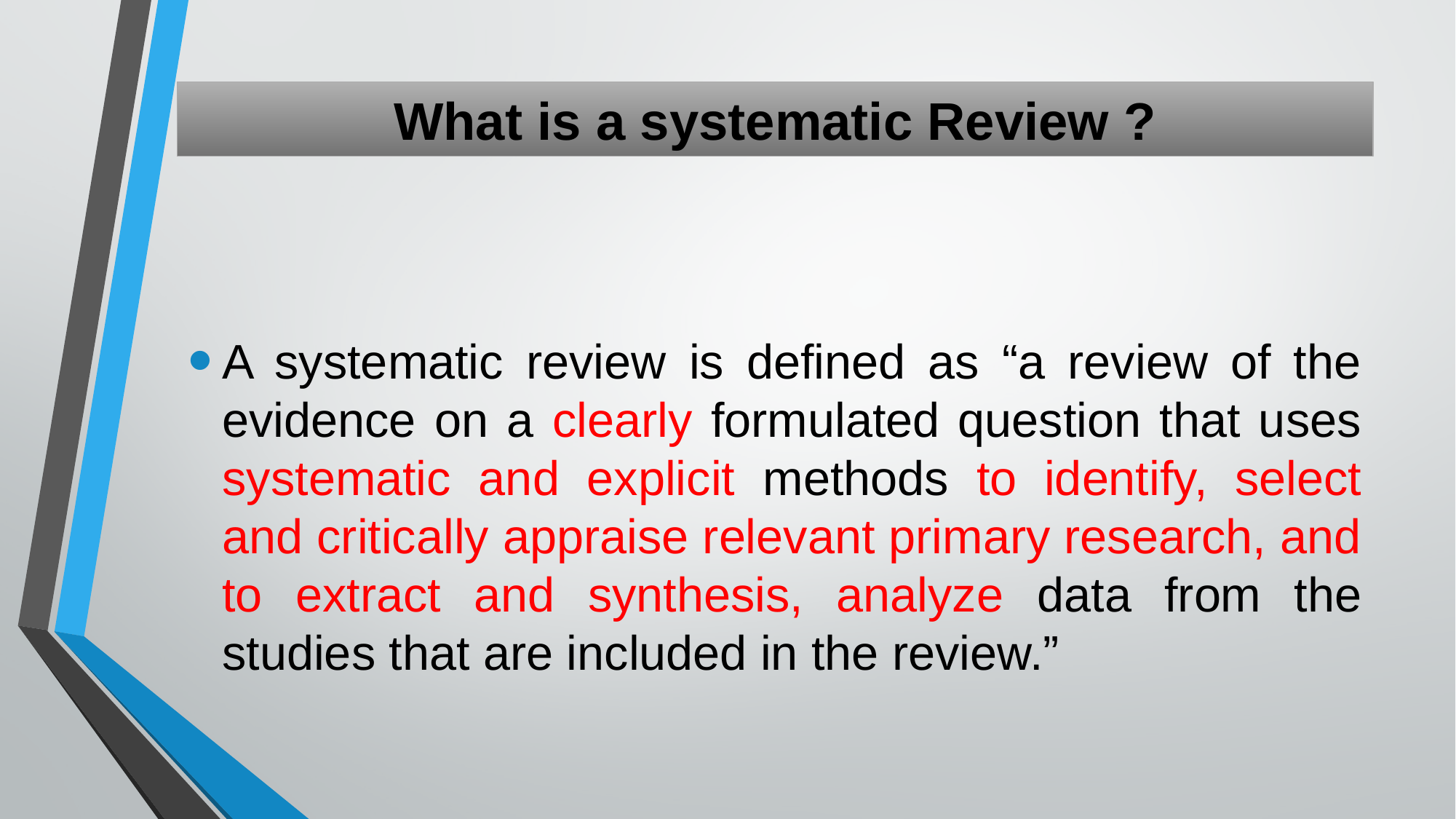

# What is a systematic Review ?
A systematic review is defined as “a review of the evidence on a clearly formulated question that uses systematic and explicit methods to identify, select and critically appraise relevant primary research, and to extract and synthesis, analyze data from the studies that are included in the review.”